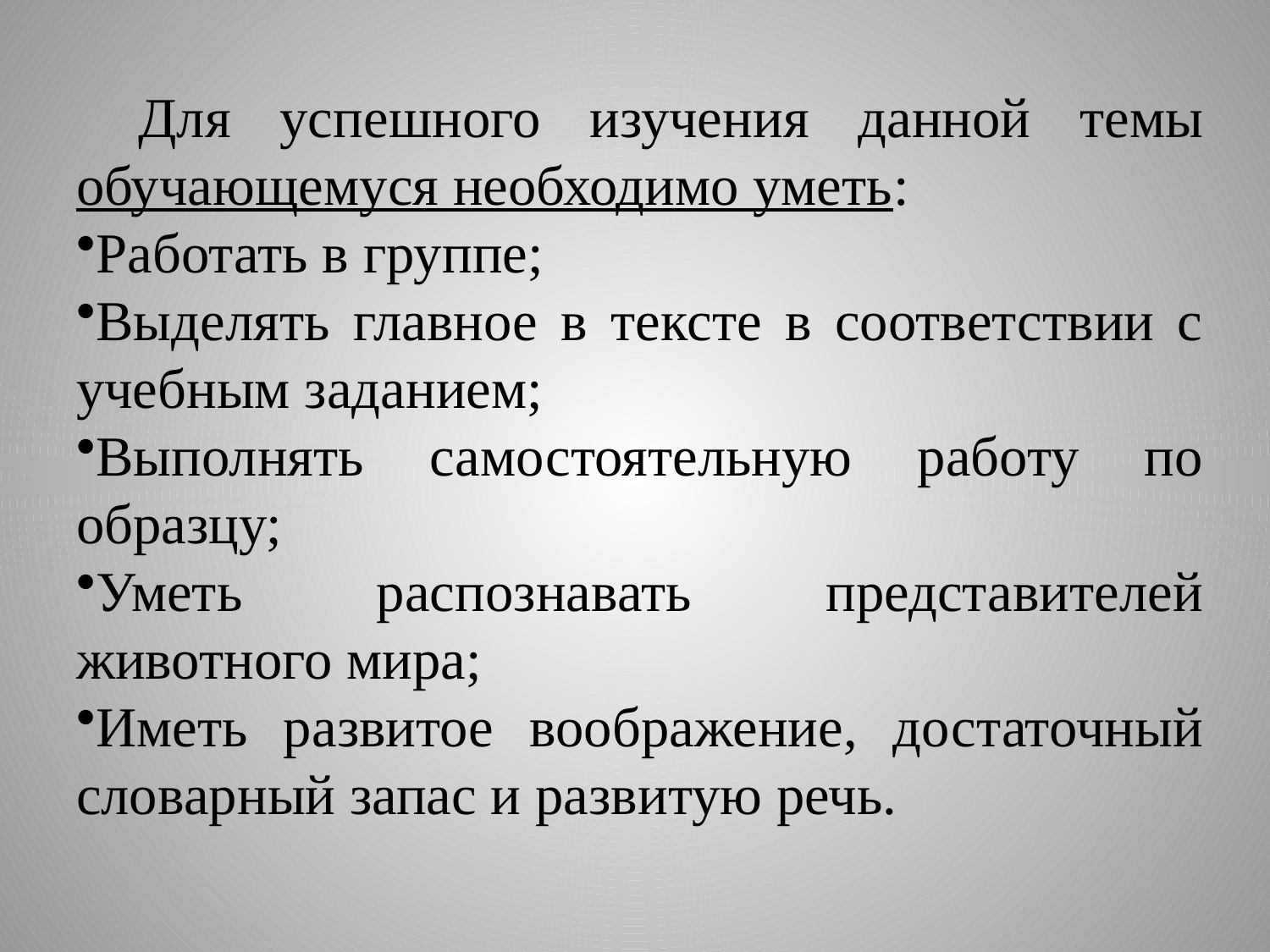

Для успешного изучения данной темы обучающемуся необходимо уметь:
Работать в группе;
Выделять главное в тексте в соответствии с учебным заданием;
Выполнять самостоятельную работу по образцу;
Уметь распознавать представителей животного мира;
Иметь развитое воображение, достаточный словарный запас и развитую речь.